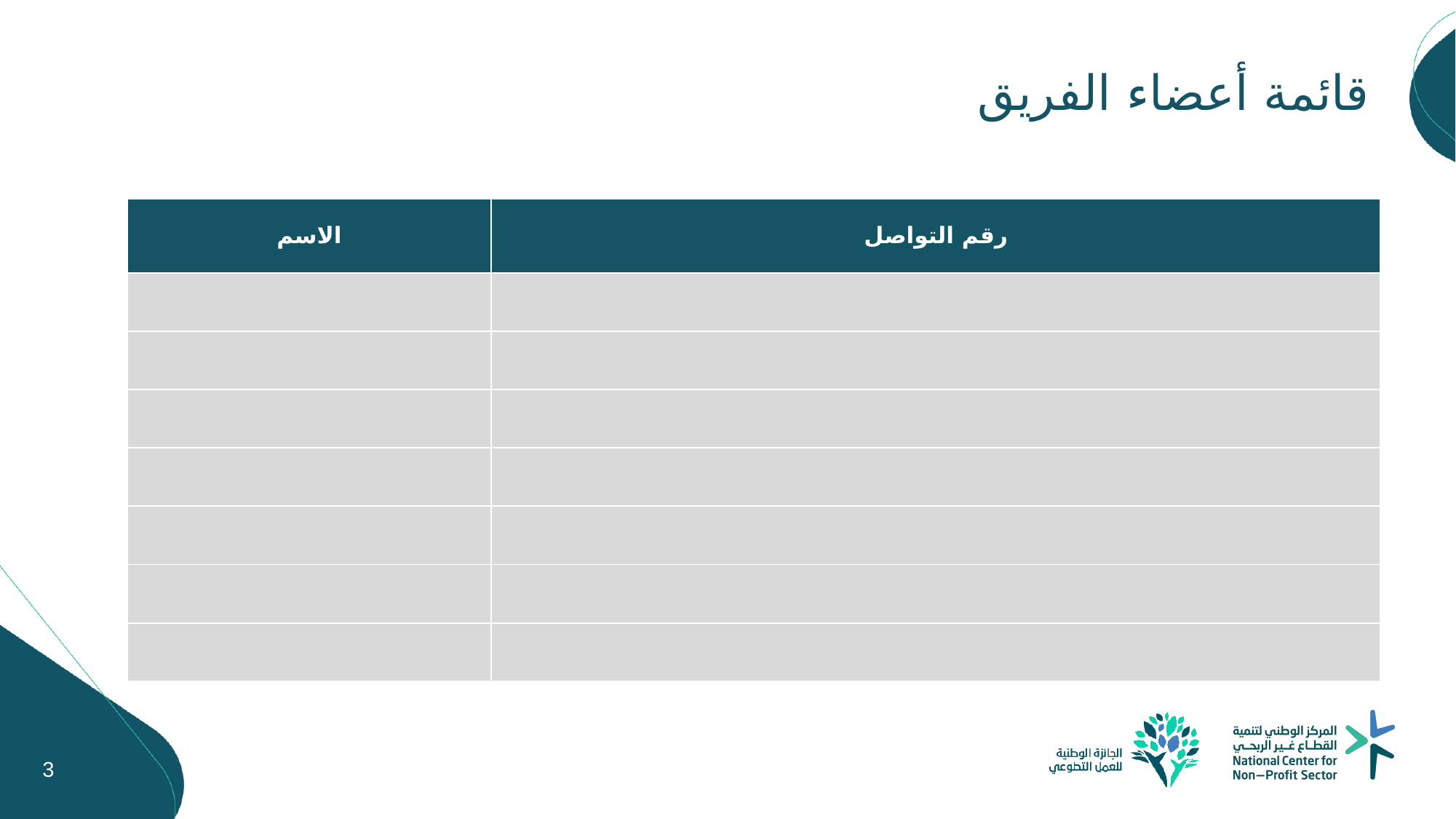

قائمة أعضاء الفريق
| الاسم | رقم التواصل |
| --- | --- |
|  |  |
|  |  |
|  |  |
|  |  |
|  |  |
|  |  |
|  |  |